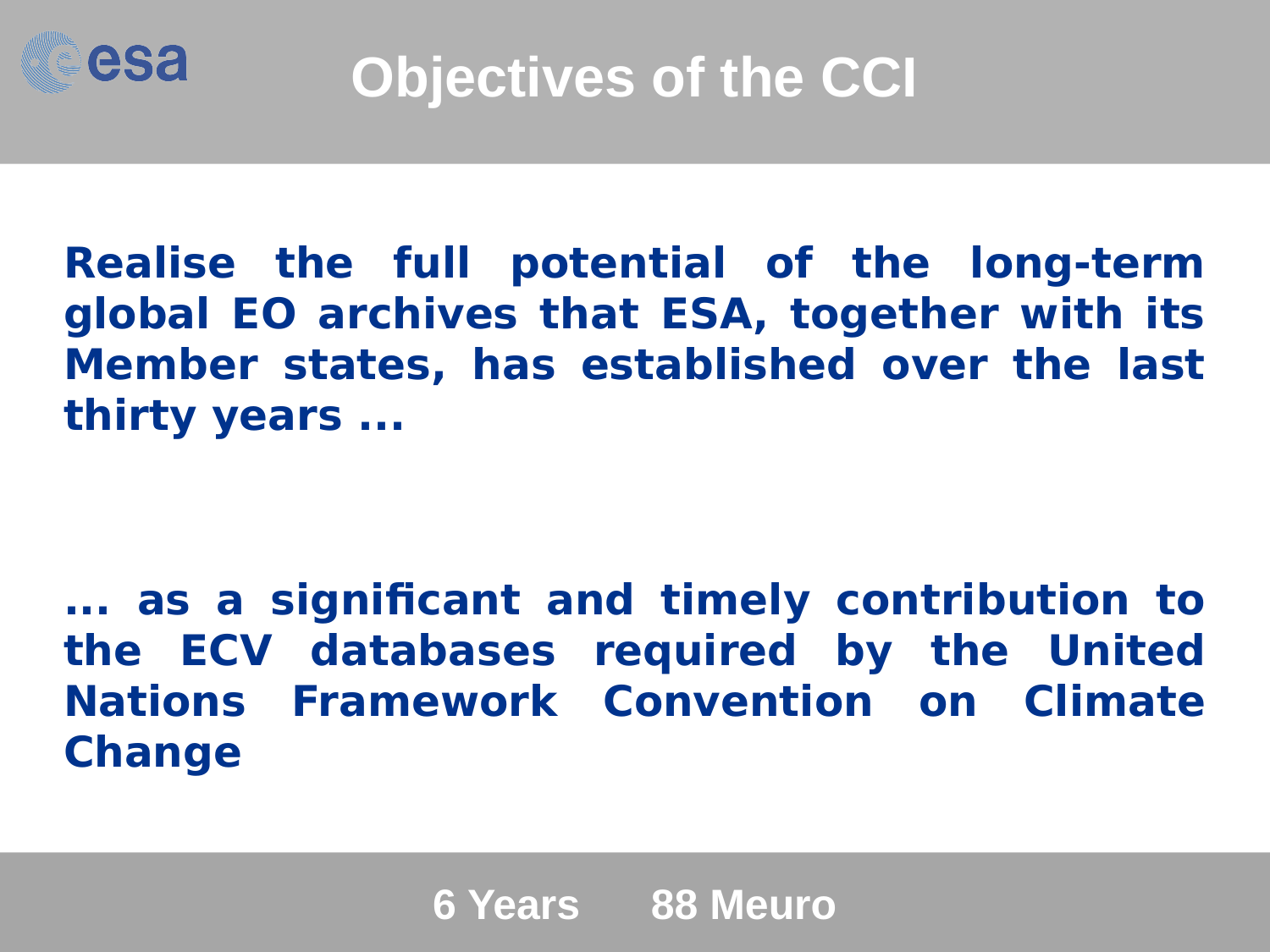

# Objectives of the CCI
Realise the full potential of the long-term global EO archives that ESA, together with its Member states, has established over the last thirty years ...

... as a significant and timely contribution to the ECV databases required by the United Nations Framework Convention on Climate Change
6 Years      88 Meuro